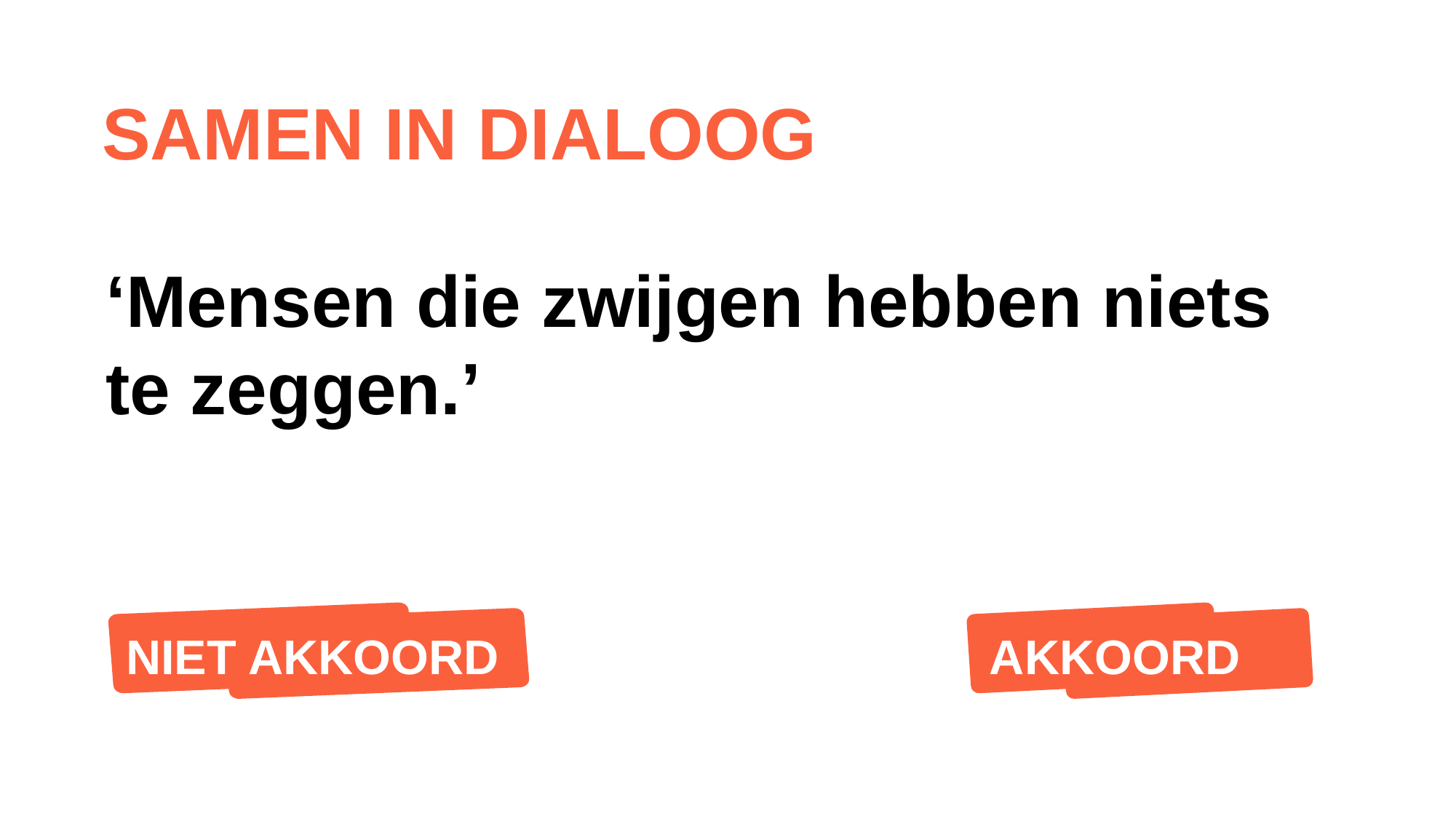

Samen in dialoog
‘Mensen die zwijgen hebben niets te zeggen.’

AKKOORD
NIET AKKOORD